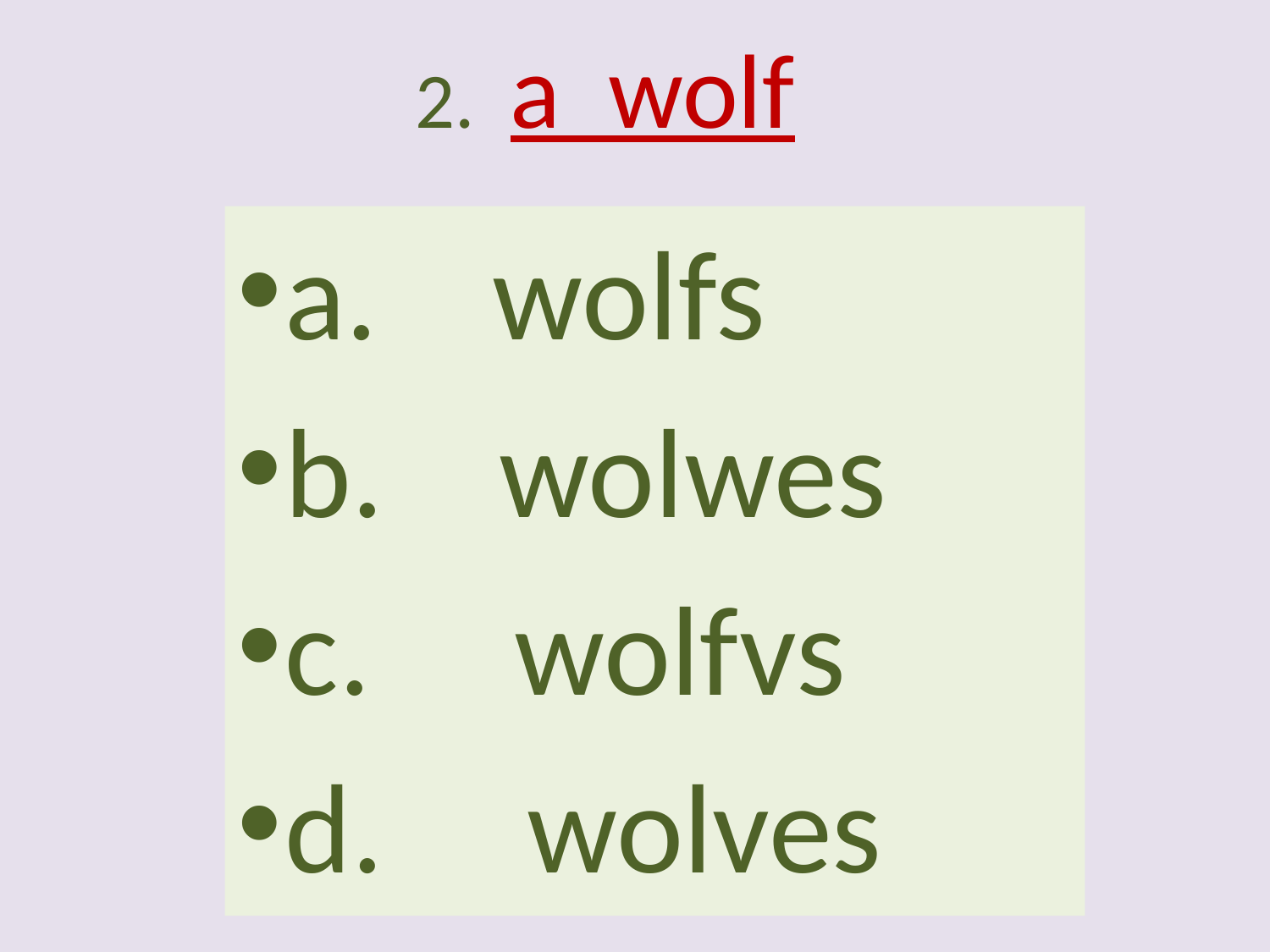

# 2.  a  wolf
a.    wolfs
b.    wolwes
c.     wolfvs
d.     wolves